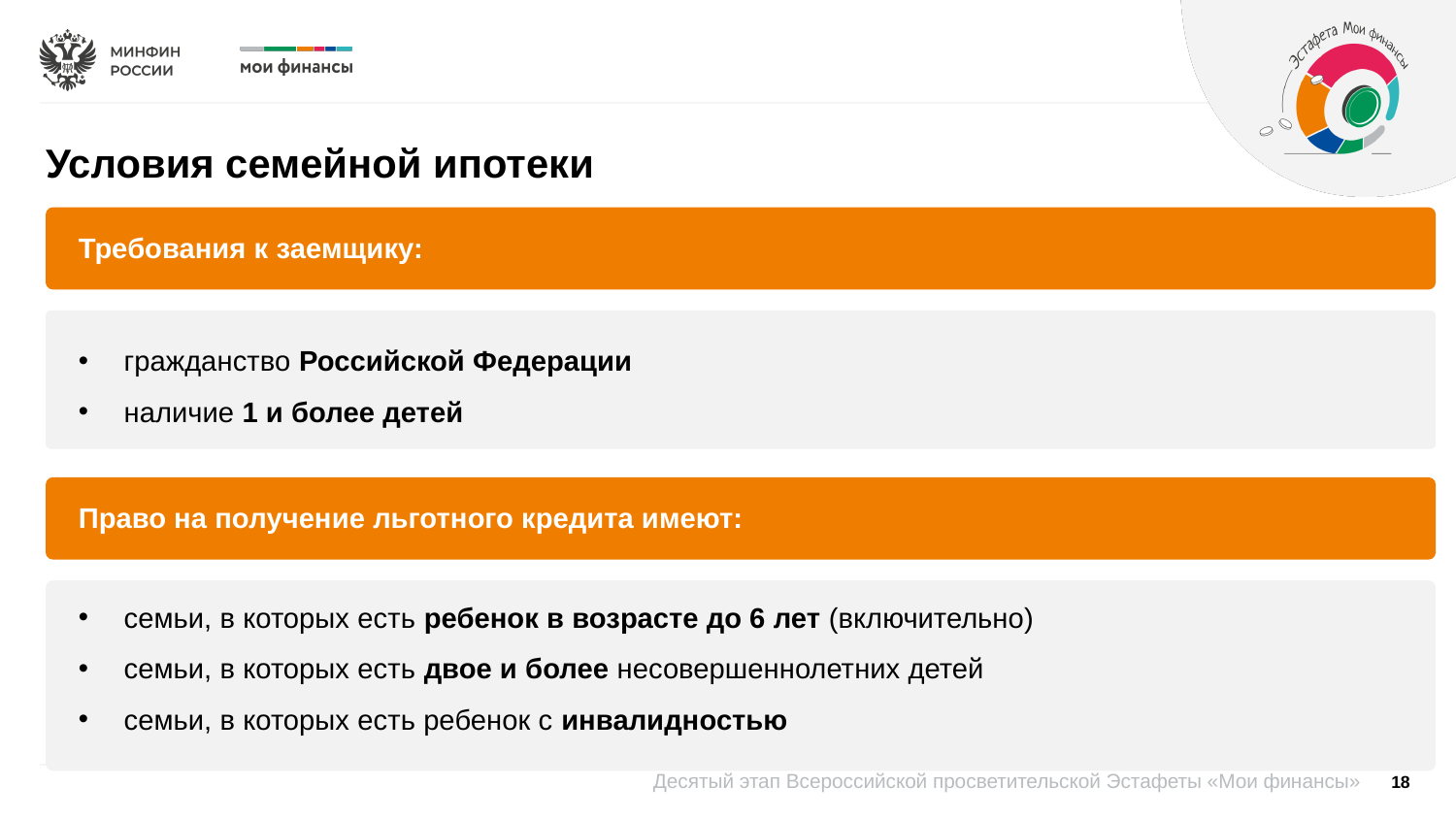

Условия семейной ипотеки

Требования к заемщику:

гражданство Российской Федерации
наличие 1 и более детей

Право на получение льготного кредита имеют:
семьи, в которых есть ребенок в возрасте до 6 лет (включительно)
семьи, в которых есть двое и более несовершеннолетних детей
семьи, в которых есть ребенок с инвалидностью

18